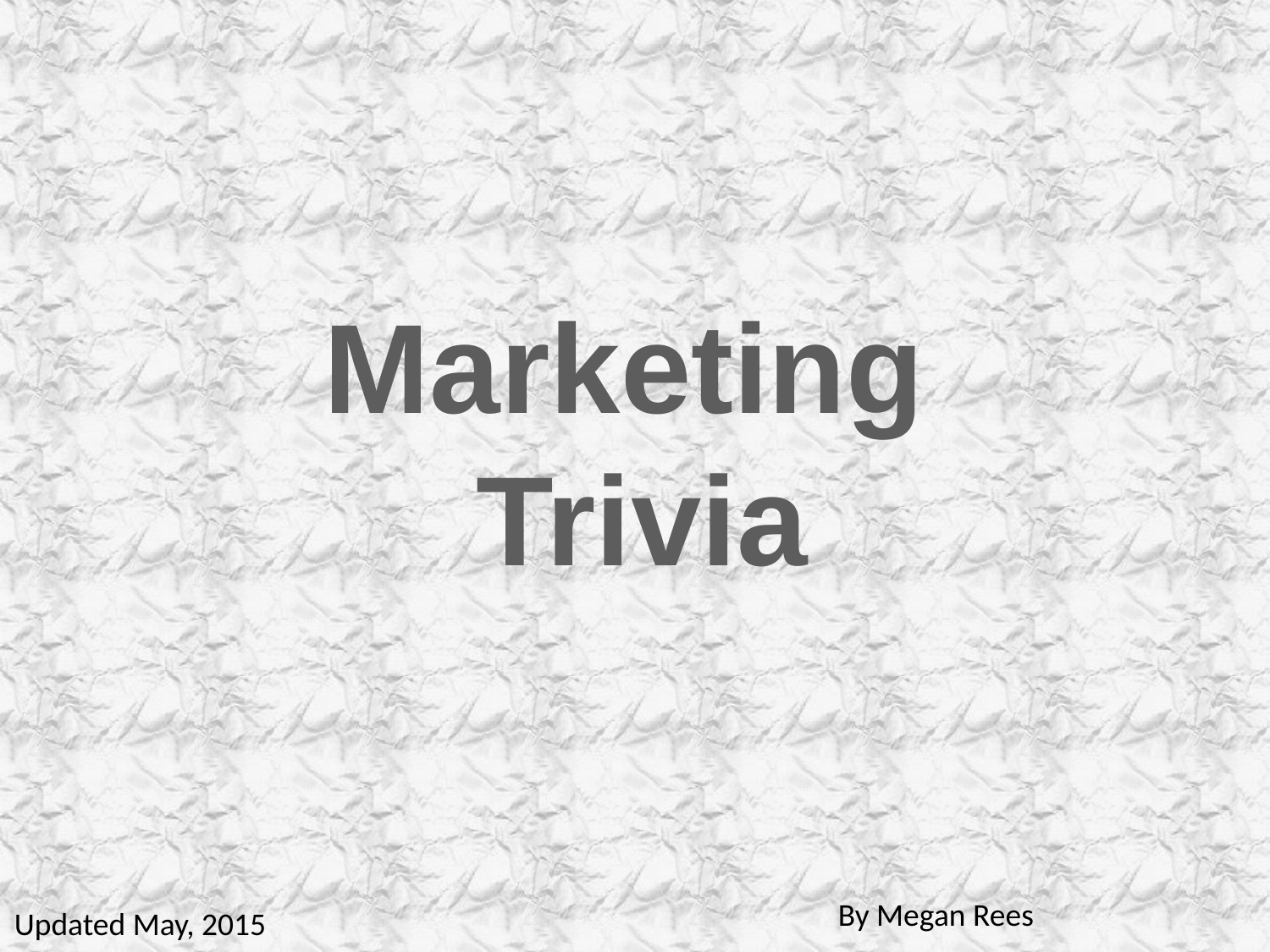

# Marketing Trivia
By Megan Rees
Updated May, 2015